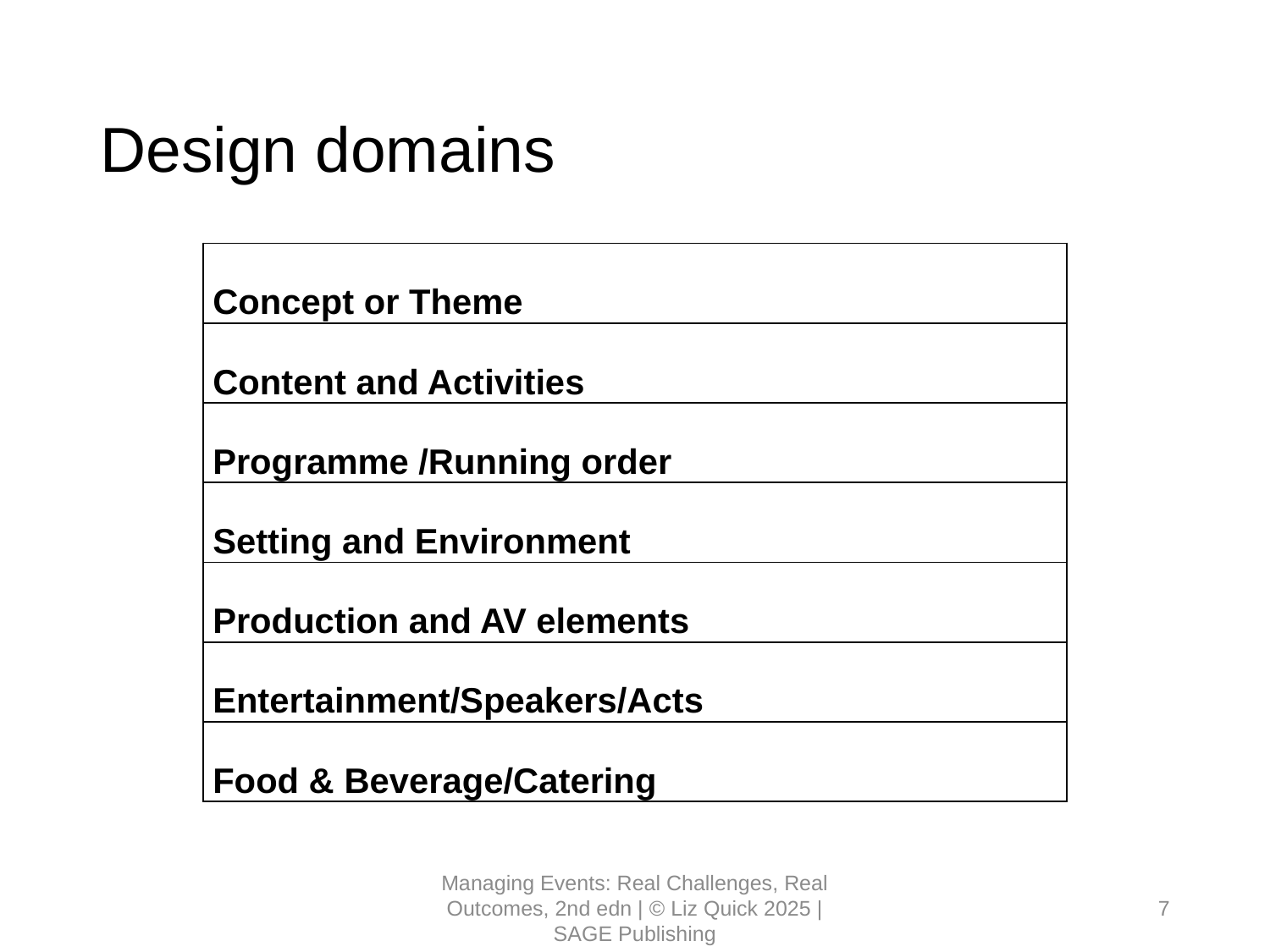

# Design domains
| Concept or Theme |
| --- |
| Content and Activities |
| Programme /Running order |
| Setting and Environment |
| Production and AV elements |
| Entertainment/Speakers/Acts |
| Food & Beverage/Catering |
Managing Events: Real Challenges, Real Outcomes, 2nd edn | © Liz Quick 2025 | SAGE Publishing
7